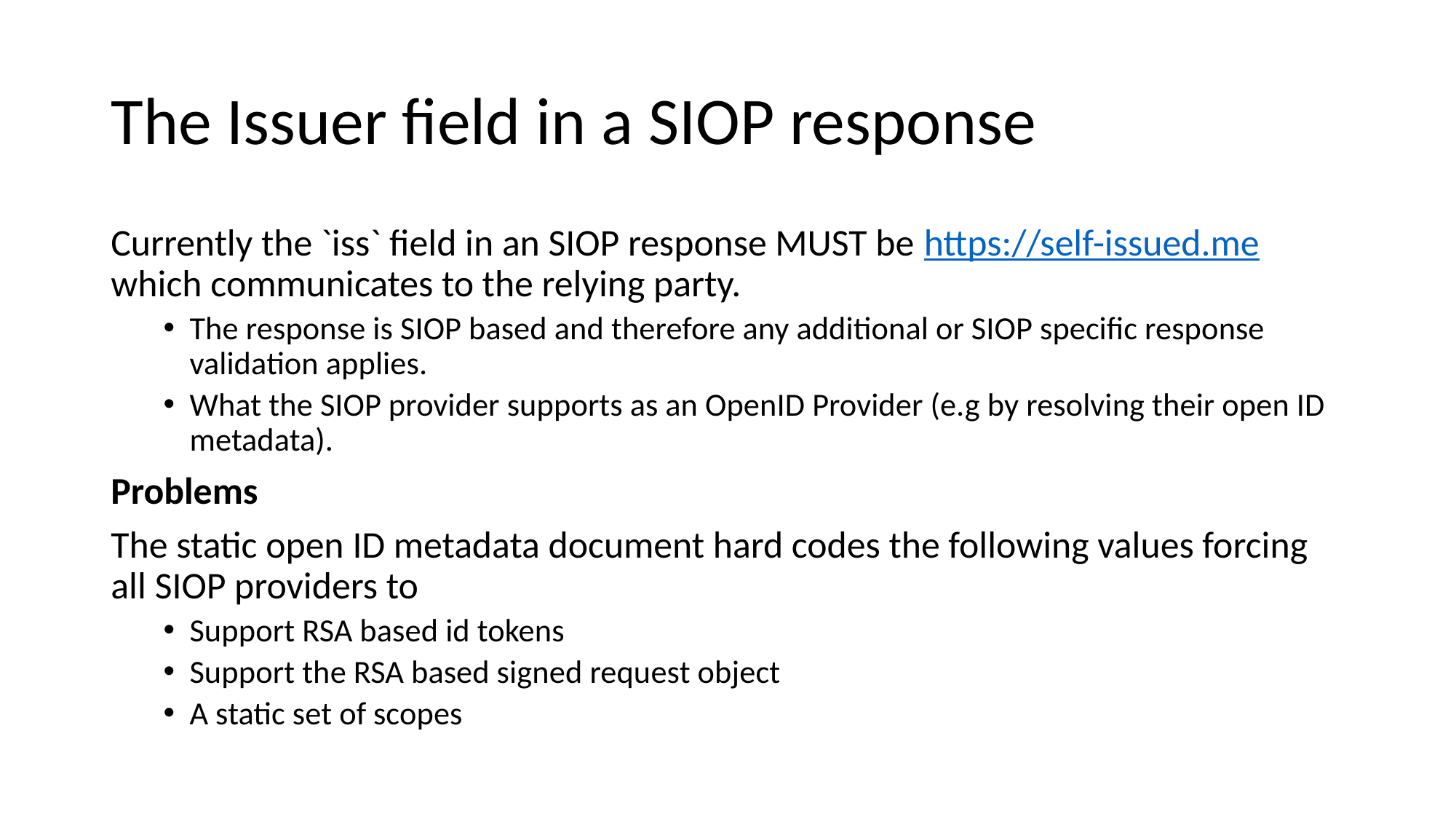

# The Issuer field in a SIOP response
Currently the `iss` field in an SIOP response MUST be https://self-issued.me which communicates to the relying party.
The response is SIOP based and therefore any additional or SIOP specific response validation applies.
What the SIOP provider supports as an OpenID Provider (e.g by resolving their open ID metadata).
Problems
The static open ID metadata document hard codes the following values forcing all SIOP providers to
Support RSA based id tokens
Support the RSA based signed request object
A static set of scopes